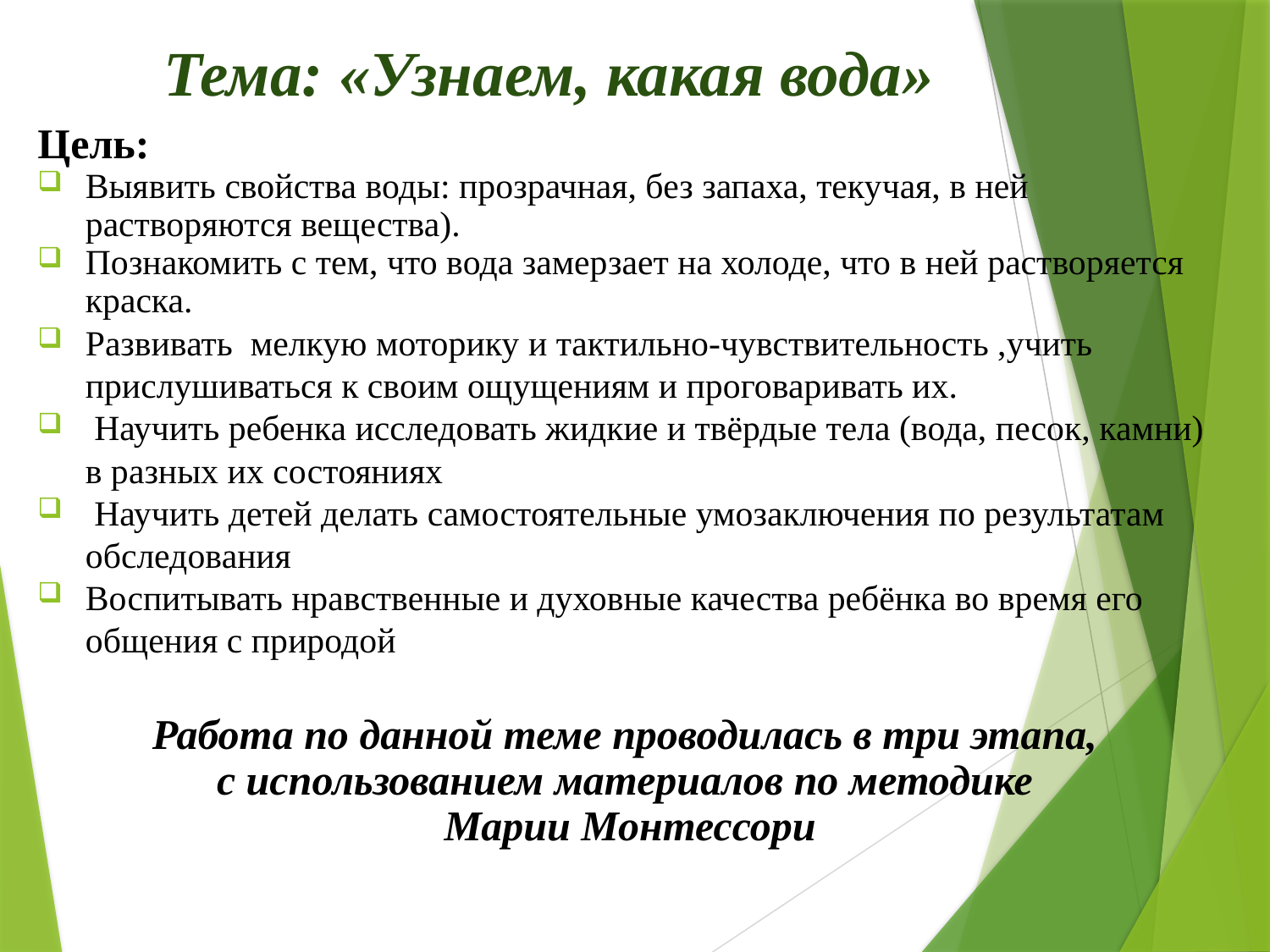

# Тема: «Узнаем, какая вода»
Цель:
Выявить свойства воды: прозрачная, без запаха, текучая, в ней  растворяются вещества).
Познакомить с тем, что вода замерзает на холоде, что в ней растворяется краска.
Развивать  мелкую моторику и тактильно-чувствительность ,учить прислушиваться к своим ощущениям и проговаривать их.
 Научить ребенка исследовать жидкие и твёрдые тела (вода, песок, камни) в разных их состояниях
 Научить детей делать самостоятельные умозаключения по результатам обследования
Воспитывать нравственные и духовные качества ребёнка во время его общения с природой

Работа по данной теме проводилась в три этапа,
с использованием материалов по методике
Марии Монтессори